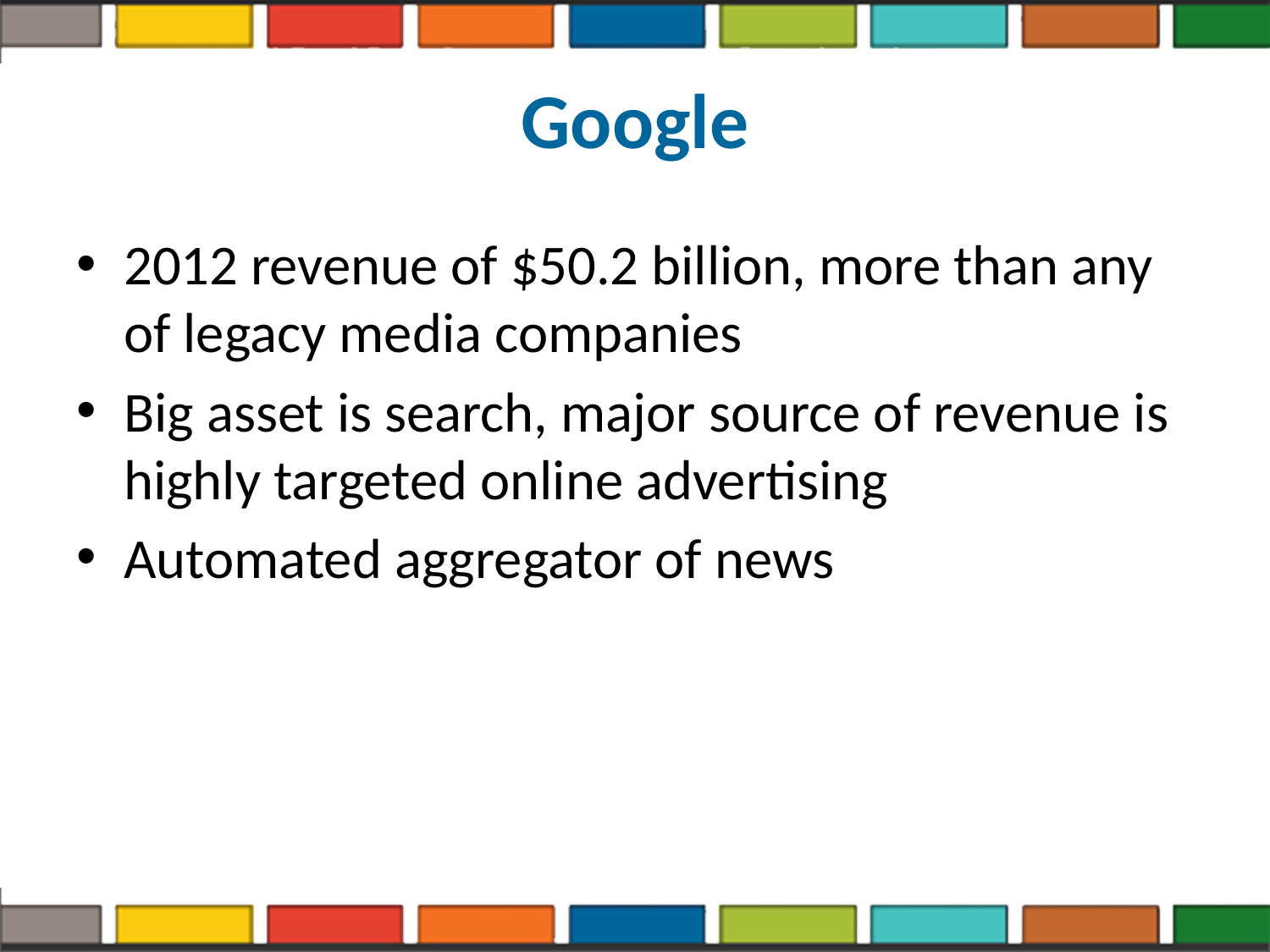

# Google
2012 revenue of $50.2 billion, more than any of legacy media companies
Big asset is search, major source of revenue is highly targeted online advertising
Automated aggregator of news